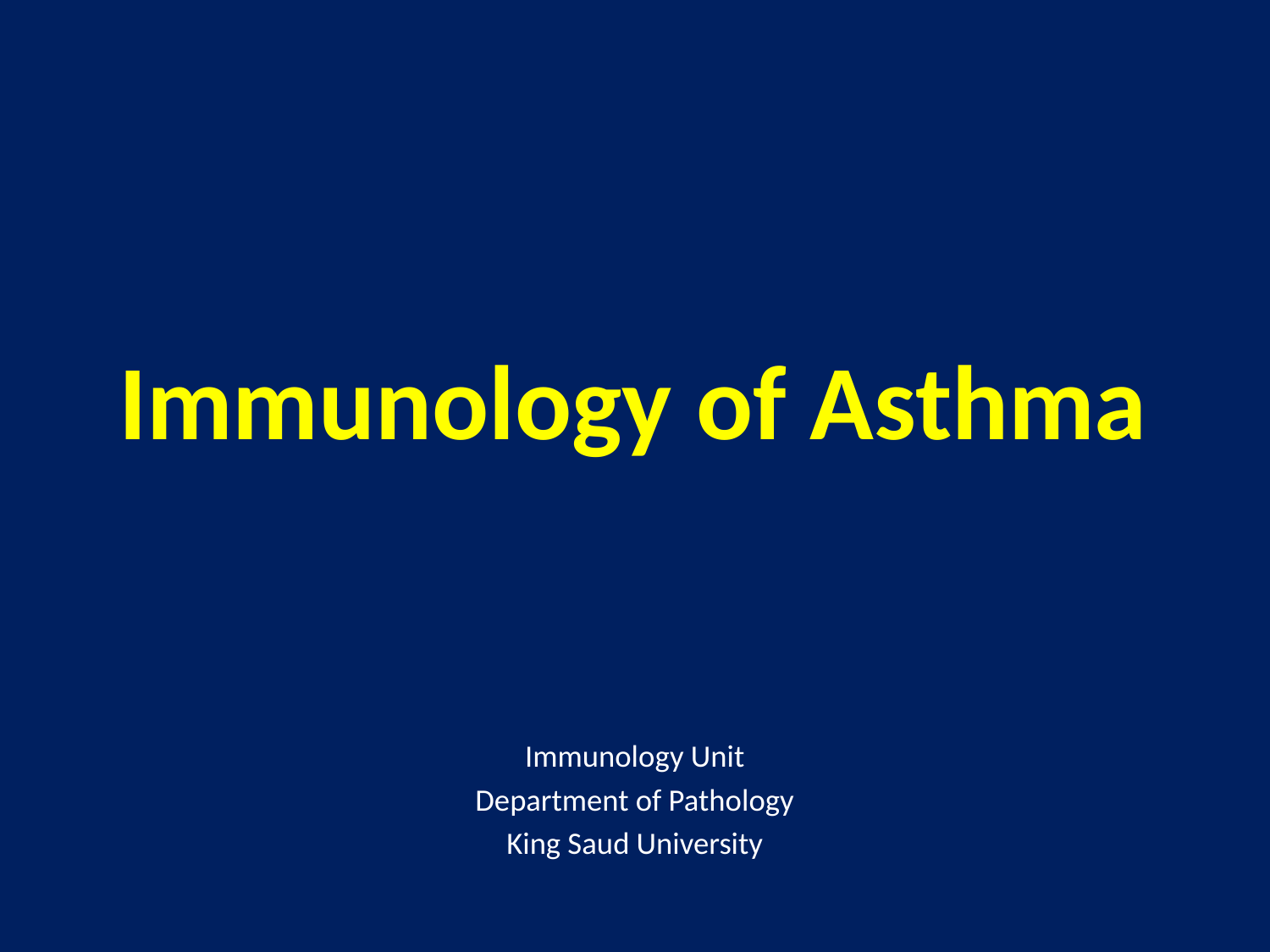

# Immunology of Asthma
Immunology Unit
Department of Pathology
King Saud University